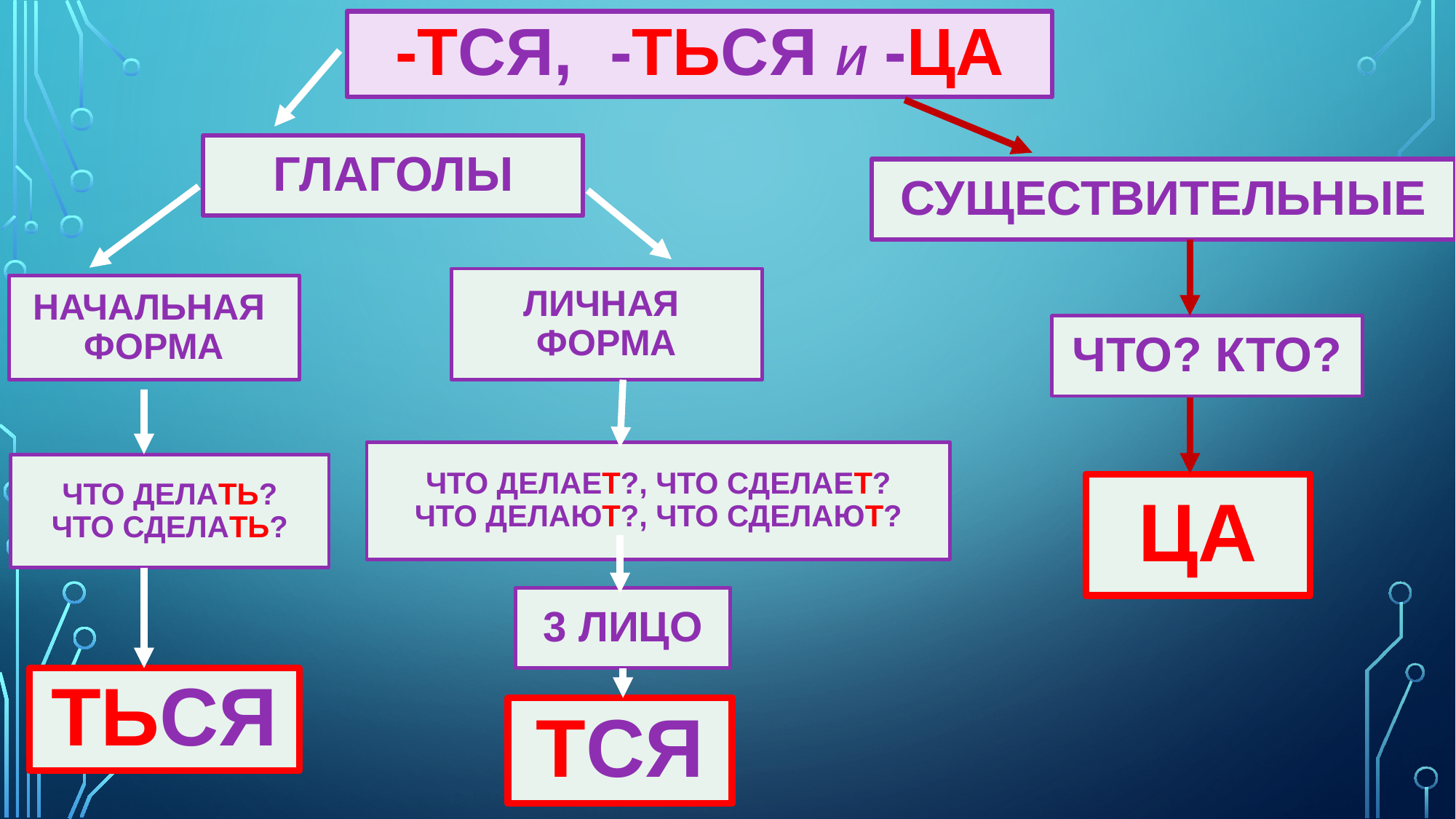

# -Тся,  -ться и -ца
глаголы
существительные
Личная
форма
Начальная
форма
Что? кто?
Что делает?, что сделает?
Что делают?, что сделают?
Что делать?
Что сделать?
ца
3 лицо
ться
тся